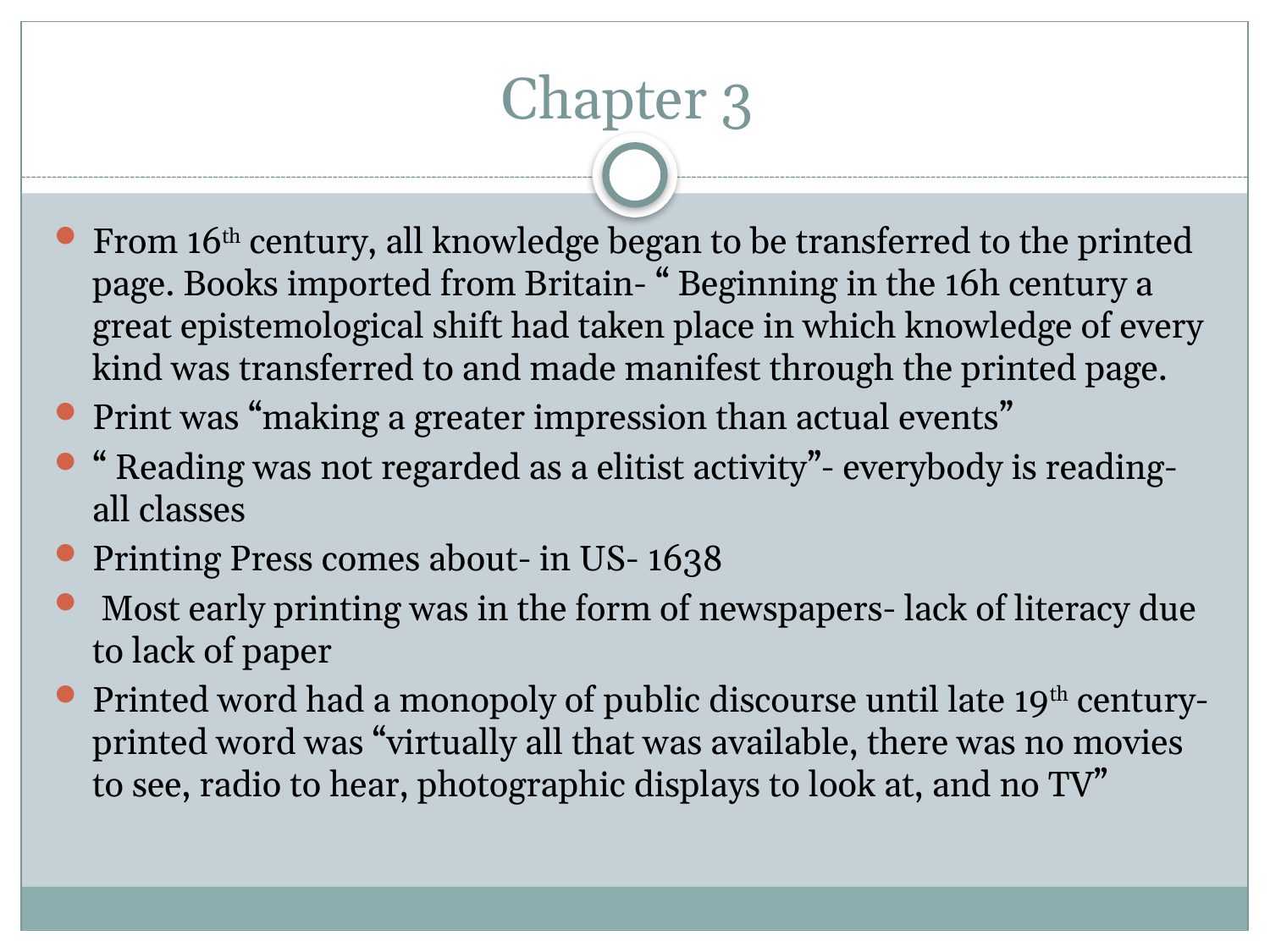

# Chapter 3
From 16th century, all knowledge began to be transferred to the printed page. Books imported from Britain- “ Beginning in the 16h century a great epistemological shift had taken place in which knowledge of every kind was transferred to and made manifest through the printed page.
Print was “making a greater impression than actual events”
“ Reading was not regarded as a elitist activity”- everybody is reading- all classes
Printing Press comes about- in US- 1638
 Most early printing was in the form of newspapers- lack of literacy due to lack of paper
Printed word had a monopoly of public discourse until late 19th century- printed word was “virtually all that was available, there was no movies to see, radio to hear, photographic displays to look at, and no TV”